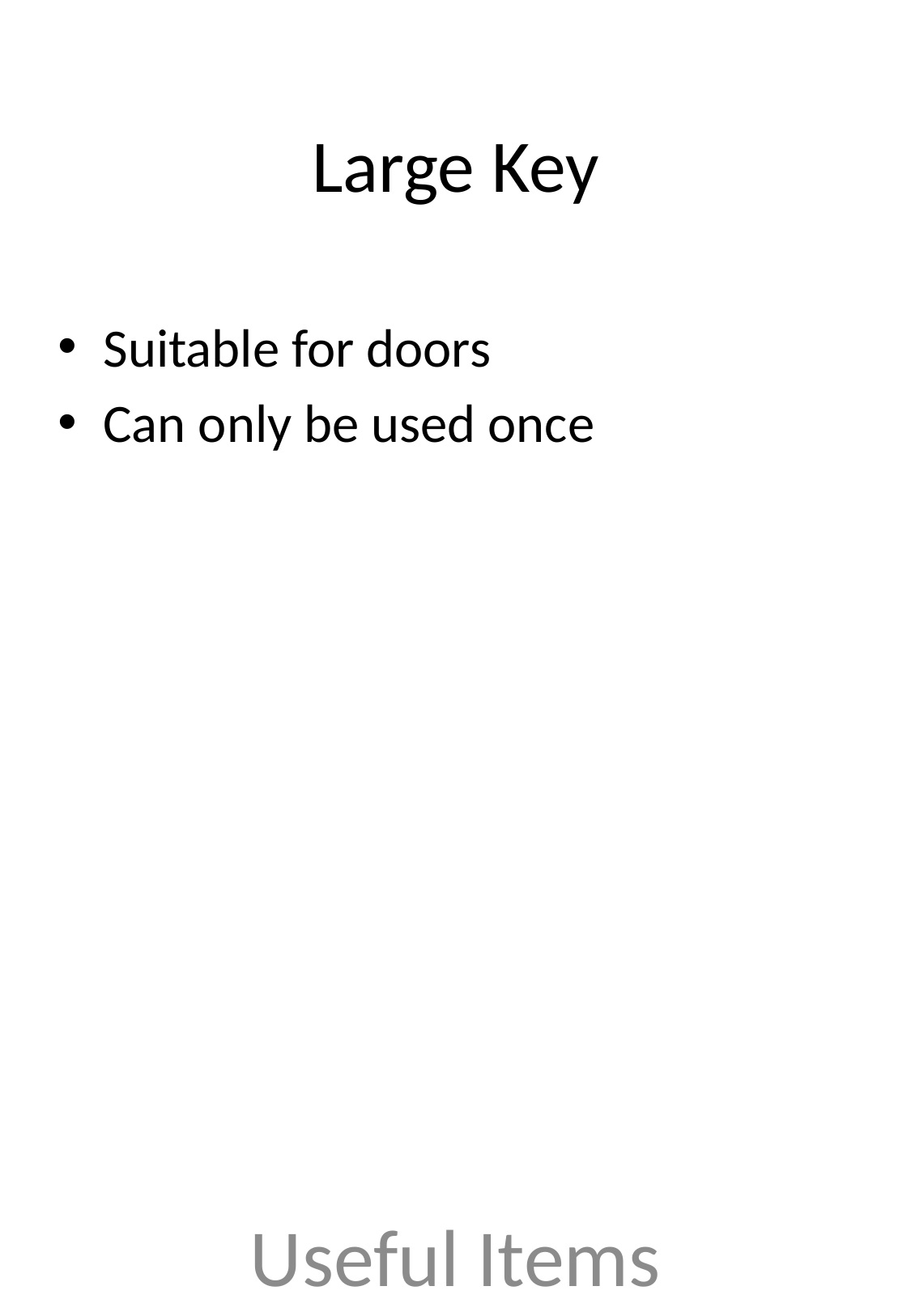

# Large Key
Suitable for doors
Can only be used once

Useful Items